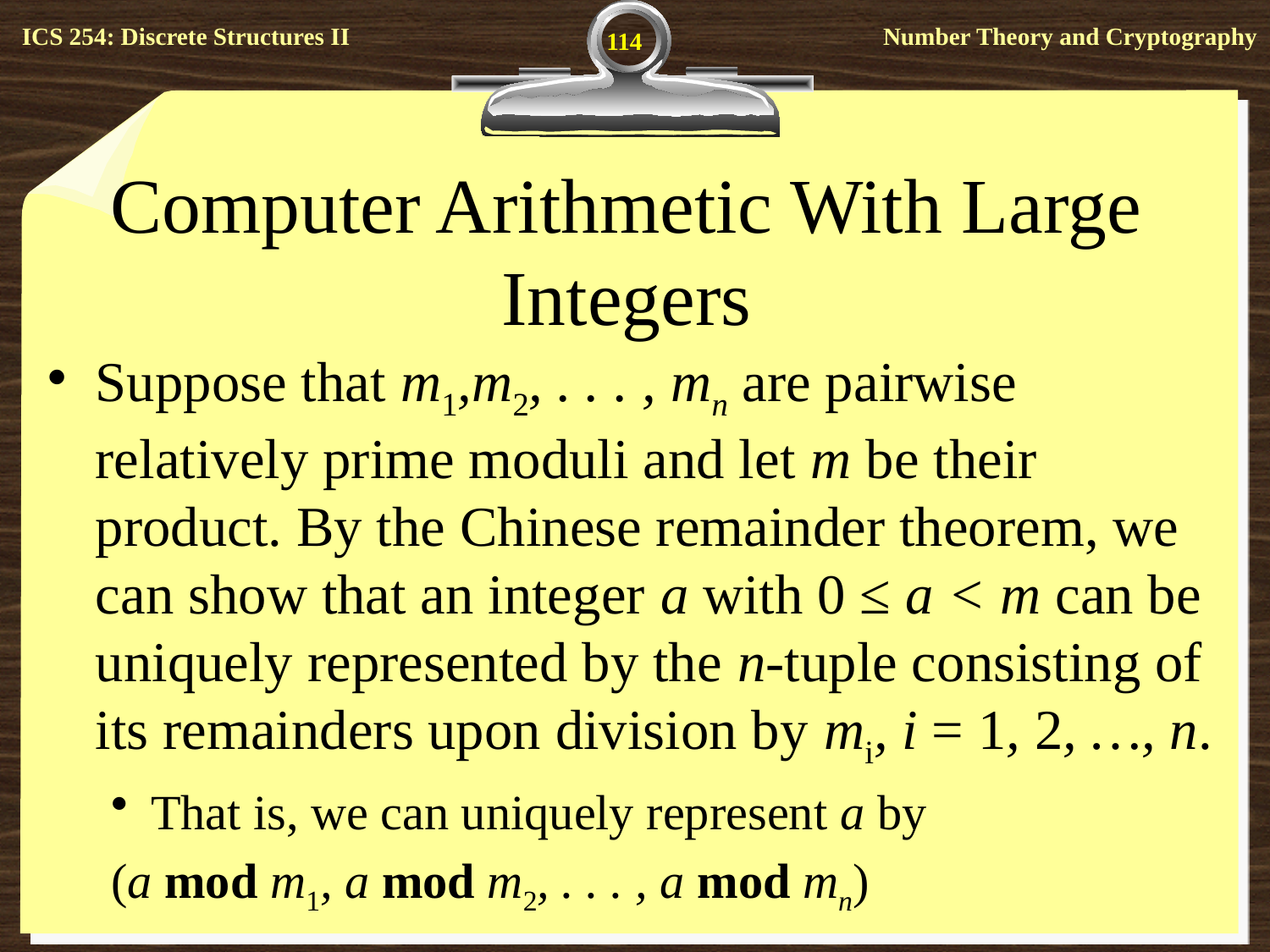

114
# Computer Arithmetic With Large Integers
Suppose that m1,m2, . . . , mn are pairwise relatively prime moduli and let m be their product. By the Chinese remainder theorem, we can show that an integer a with 0 ≤ a < m can be uniquely represented by the n-tuple consisting of its remainders upon division by mi, i = 1, 2, …, n.
That is, we can uniquely represent a by
(a mod m1, a mod m2, . . . , a mod mn)